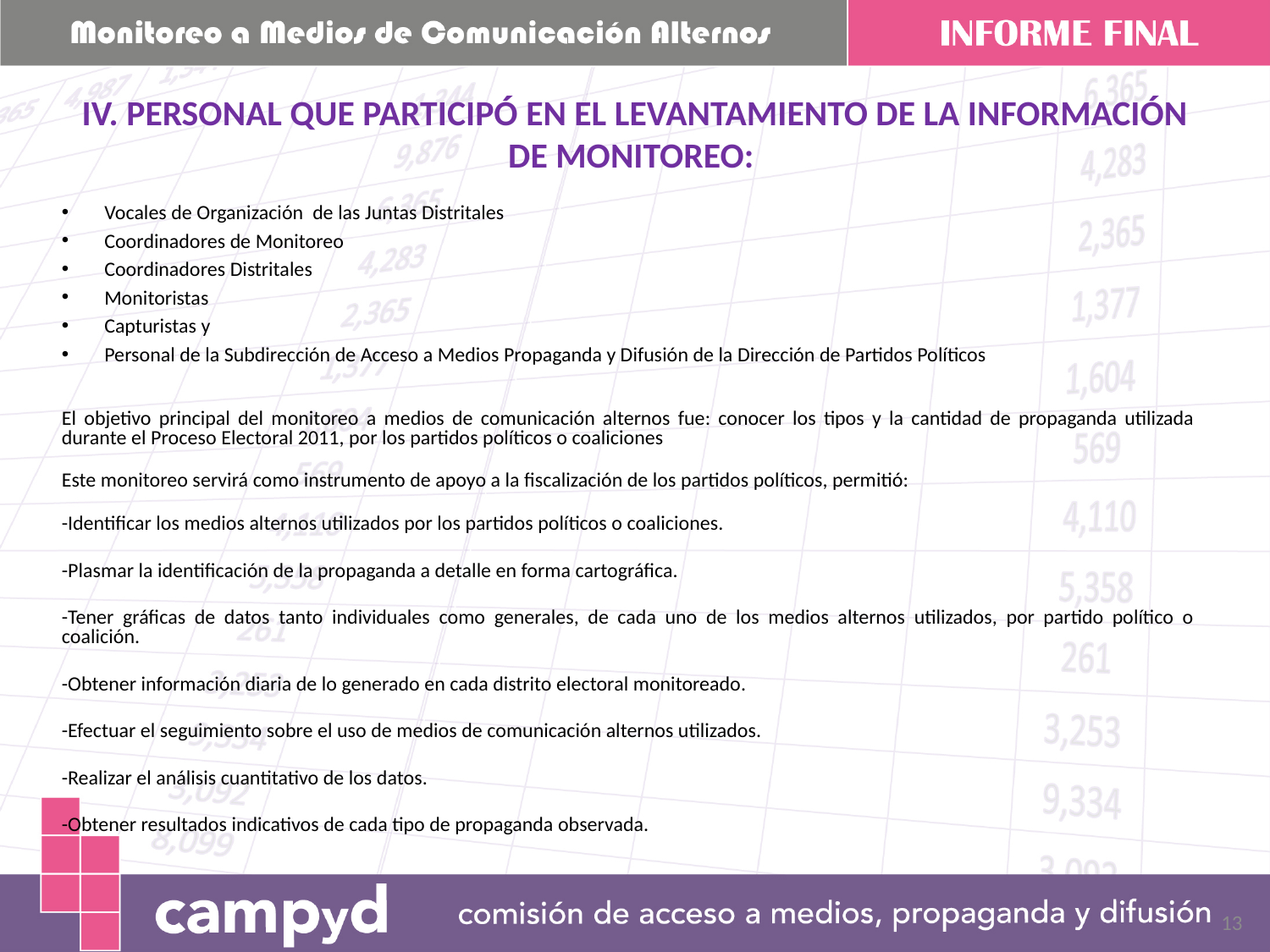

# IV. PERSONAL QUE PARTICIPÓ EN EL LEVANTAMIENTO DE LA INFORMACIÓN DE MONITOREO:
Vocales de Organización  de las Juntas Distritales
Coordinadores de Monitoreo
Coordinadores Distritales
Monitoristas
Capturistas y
Personal de la Subdirección de Acceso a Medios Propaganda y Difusión de la Dirección de Partidos Políticos

El objetivo principal del monitoreo a medios de comunicación alternos fue: conocer los tipos y la cantidad de propaganda utilizada durante el Proceso Electoral 2011, por los partidos políticos o coaliciones
Este monitoreo servirá como instrumento de apoyo a la fiscalización de los partidos políticos, permitió:
-Identificar los medios alternos utilizados por los partidos políticos o coaliciones.

-Plasmar la identificación de la propaganda a detalle en forma cartográfica.

-Tener gráficas de datos tanto individuales como generales, de cada uno de los medios alternos utilizados, por partido político o coalición.

-Obtener información diaria de lo generado en cada distrito electoral monitoreado.

-Efectuar el seguimiento sobre el uso de medios de comunicación alternos utilizados.

-Realizar el análisis cuantitativo de los datos.

-Obtener resultados indicativos de cada tipo de propaganda observada.

13